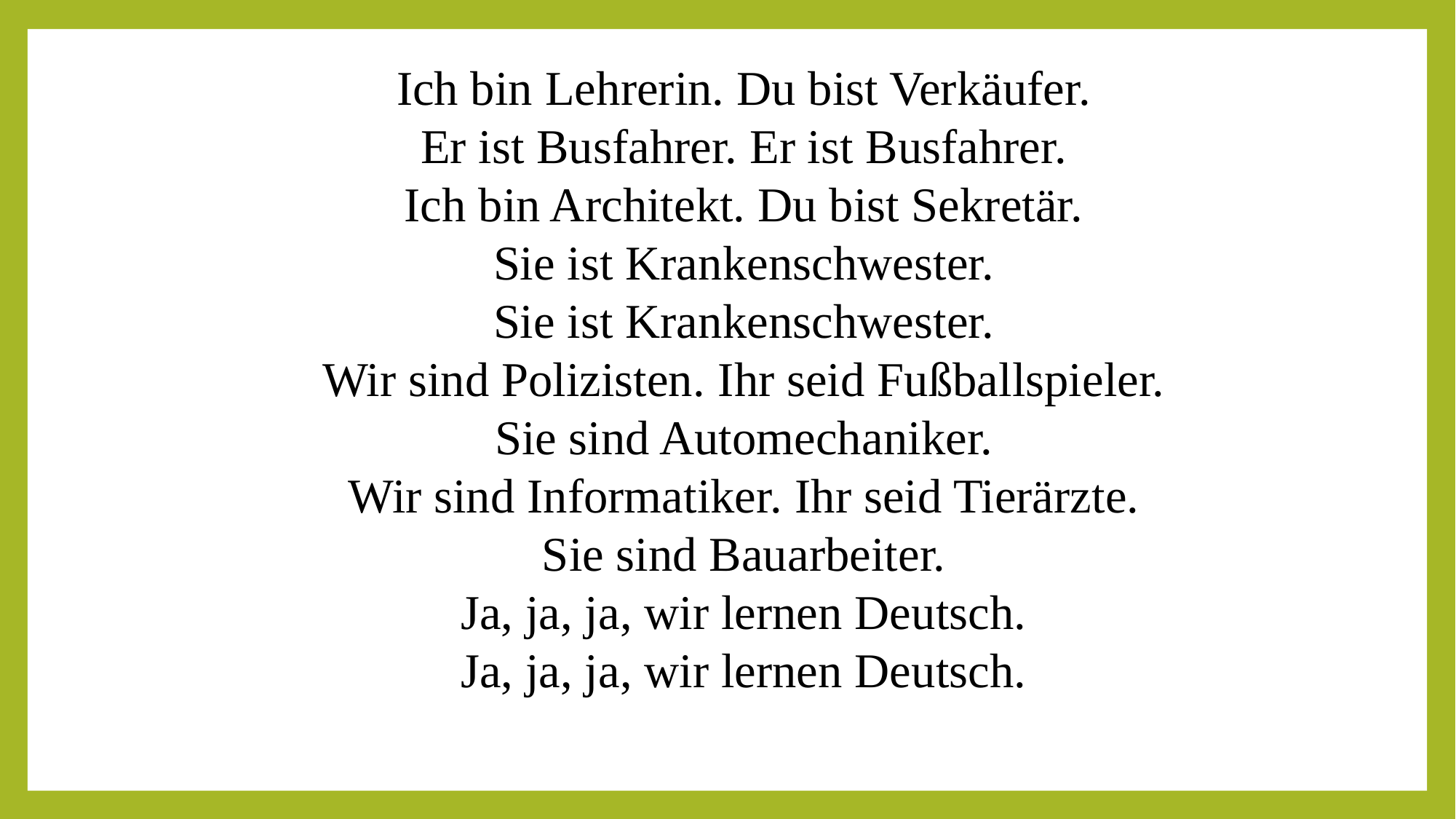

Ich bin Lehrerin. Du bist Verkäufer.
Er ist Busfahrer. Er ist Busfahrer.
Ich bin Architekt. Du bist Sekretär.
Sie ist Krankenschwester.
Sie ist Krankenschwester.
Wir sind Polizisten. Ihr seid Fußballspieler.
Sie sind Automechaniker.
Wir sind Informatiker. Ihr seid Tierärzte.
Sie sind Bauarbeiter.
Ja, ja, ja, wir lernen Deutsch.
Ja, ja, ja, wir lernen Deutsch.